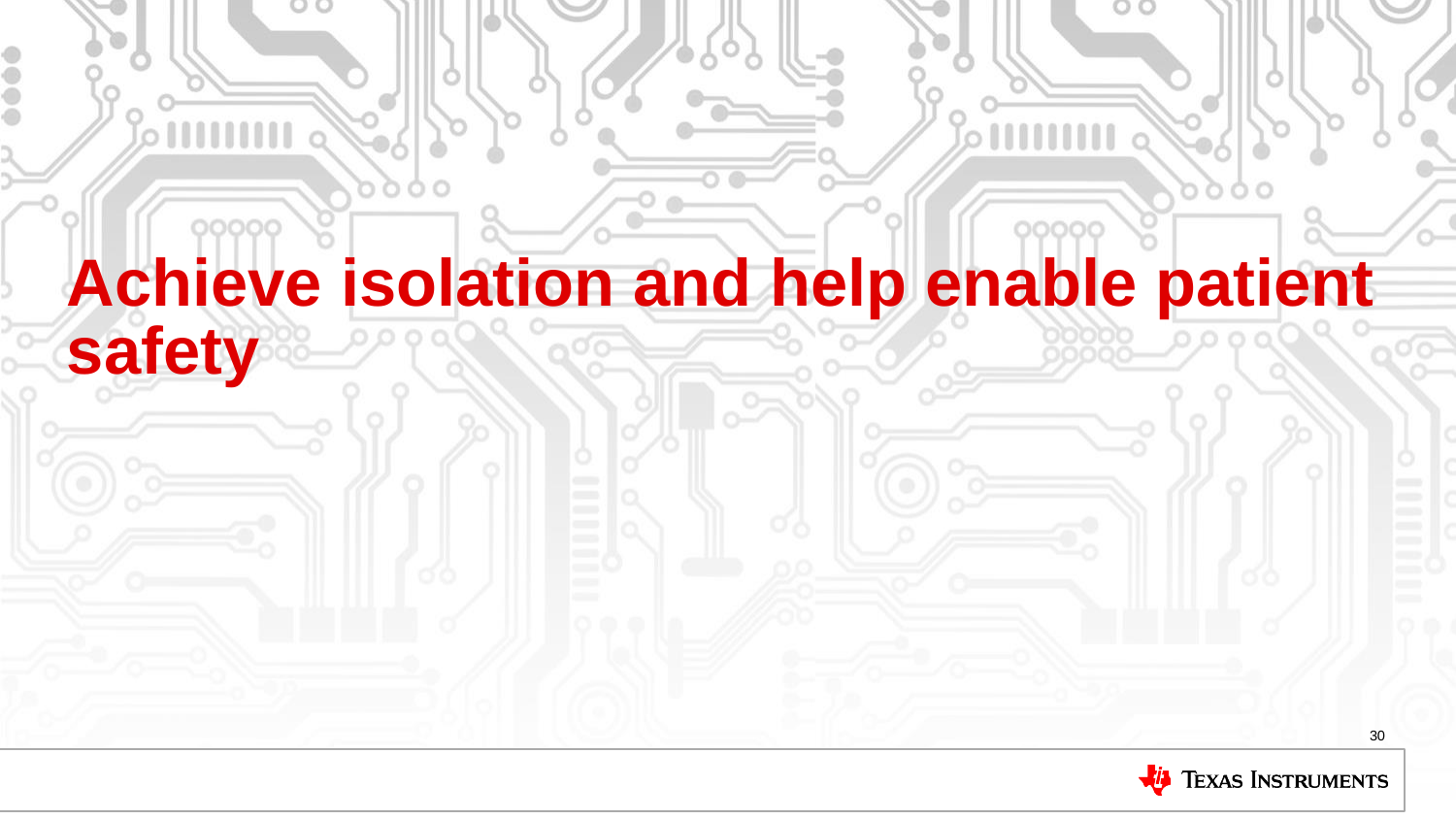

# Achieve isolation and help enable patient safety
30